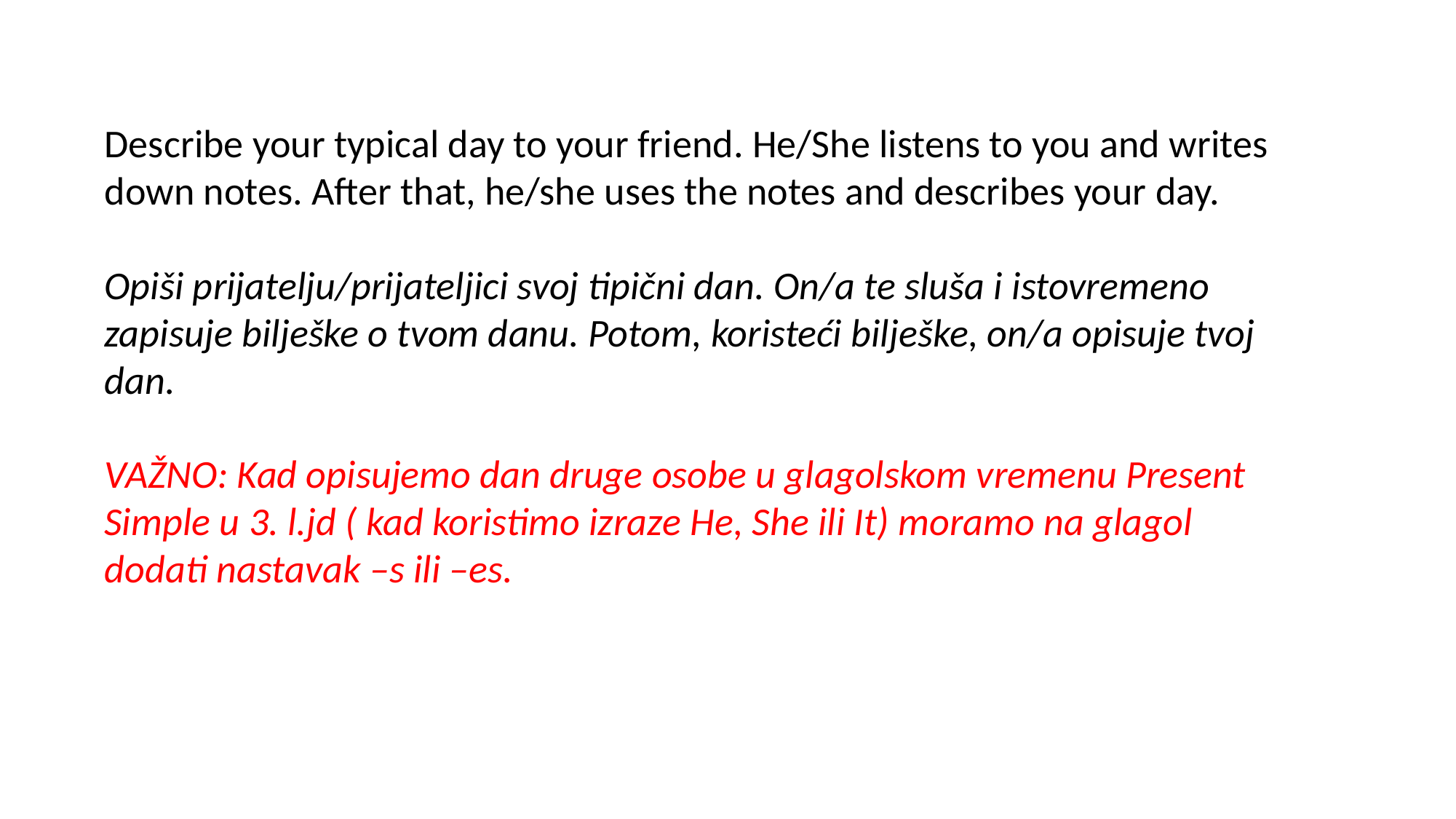

Describe your typical day to your friend. He/She listens to you and writes down notes. After that, he/she uses the notes and describes your day.

Opiši prijatelju/prijateljici svoj tipični dan. On/a te sluša i istovremeno zapisuje bilješke o tvom danu. Potom, koristeći bilješke, on/a opisuje tvoj dan.

VAŽNO: Kad opisujemo dan druge osobe u glagolskom vremenu Present Simple u 3. l.jd ( kad koristimo izraze He, She ili It) moramo na glagol dodati nastavak –s ili –es.